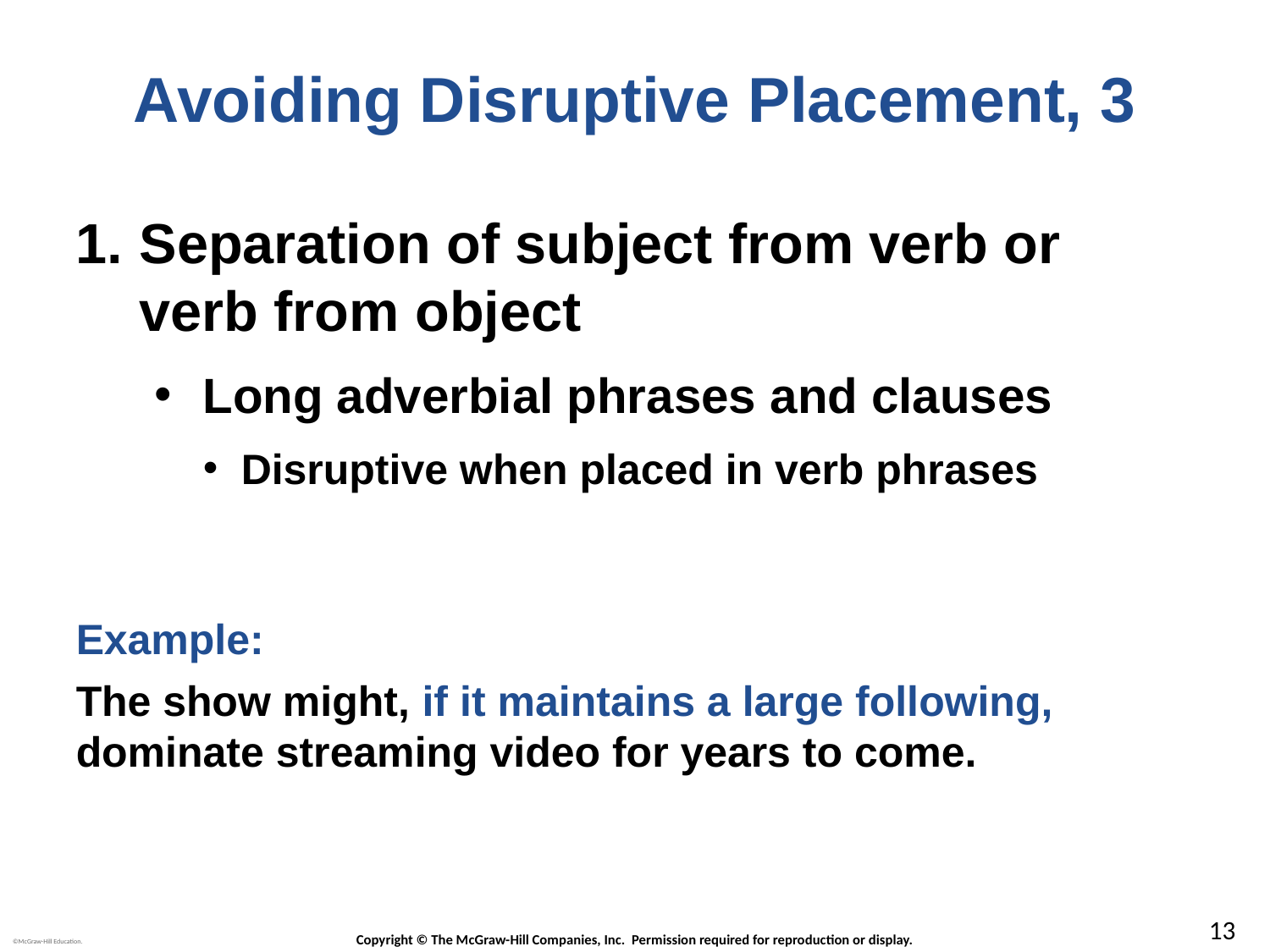

# Avoiding Disruptive Placement, 3
Separation of subject from verb or verb from object
Long adverbial phrases and clauses
Disruptive when placed in verb phrases
Example:
The show might, if it maintains a large following, dominate streaming video for years to come.